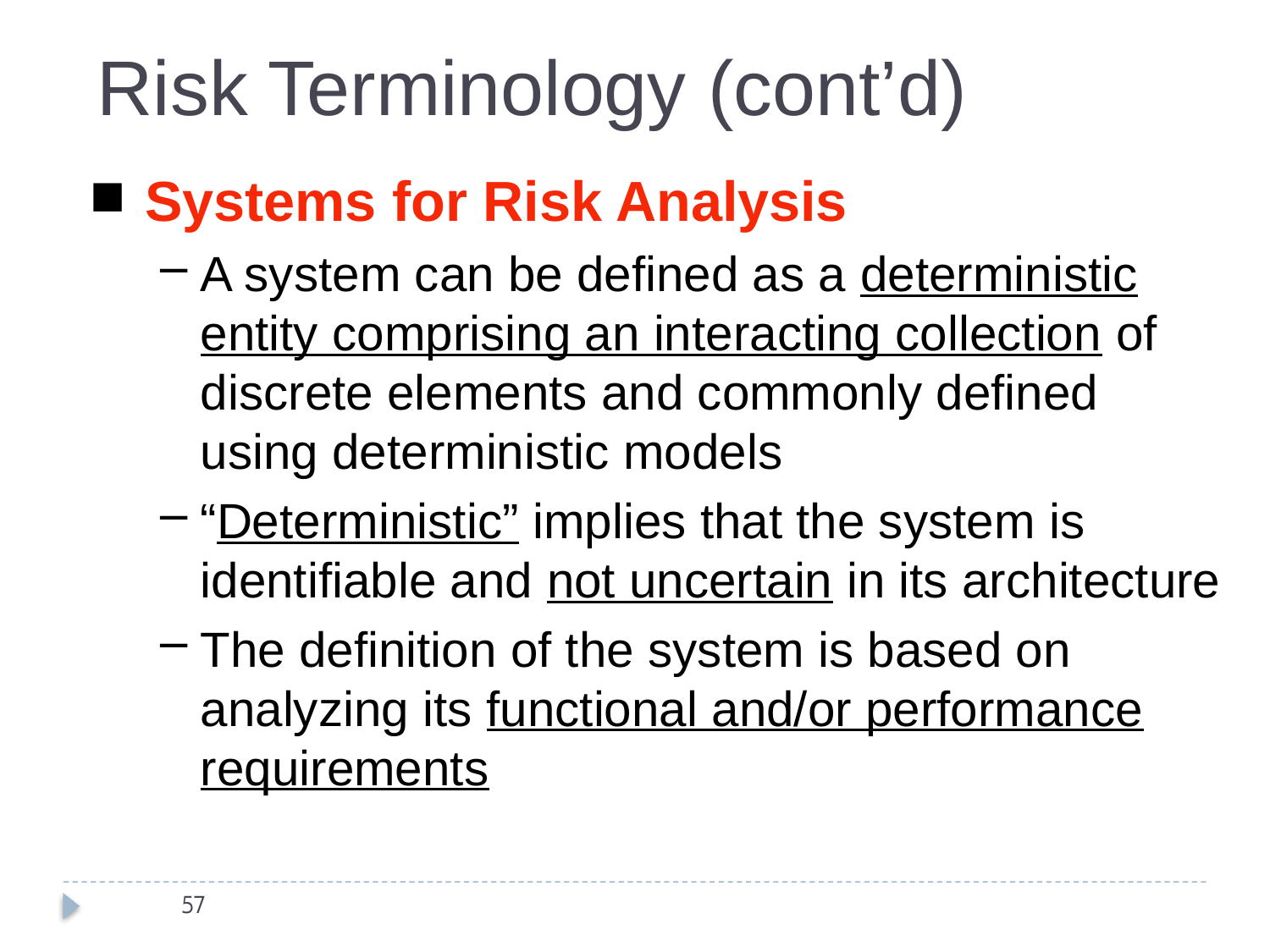

Risk Terminology (cont’d)
Systems for Risk Analysis
A system can be defined as a deterministic entity comprising an interacting collection of discrete elements and commonly defined using deterministic models
“Deterministic” implies that the system is identifiable and not uncertain in its architecture
The definition of the system is based on analyzing its functional and/or performance requirements
57